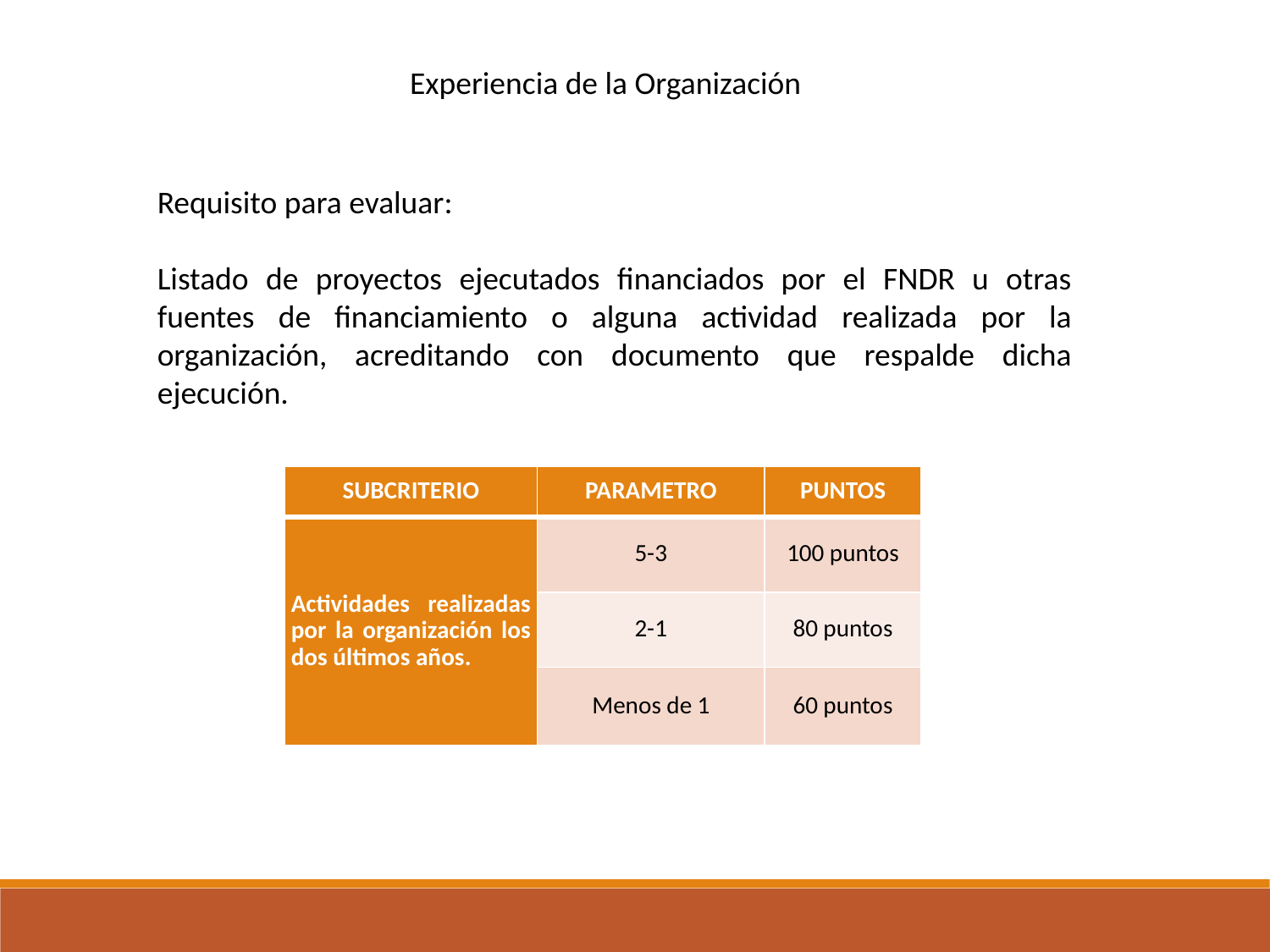

Experiencia de la Organización
Requisito para evaluar:

Listado de proyectos ejecutados financiados por el FNDR u otras fuentes de financiamiento o alguna actividad realizada por la organización, acreditando con documento que respalde dicha ejecución.
| SUBCRITERIO | PARAMETRO | PUNTOS |
| --- | --- | --- |
| Actividades realizadas por la organización los dos últimos años. | 5-3 | 100 puntos |
|  | 2-1 | 80 puntos |
|  | Menos de 1 | 60 puntos |